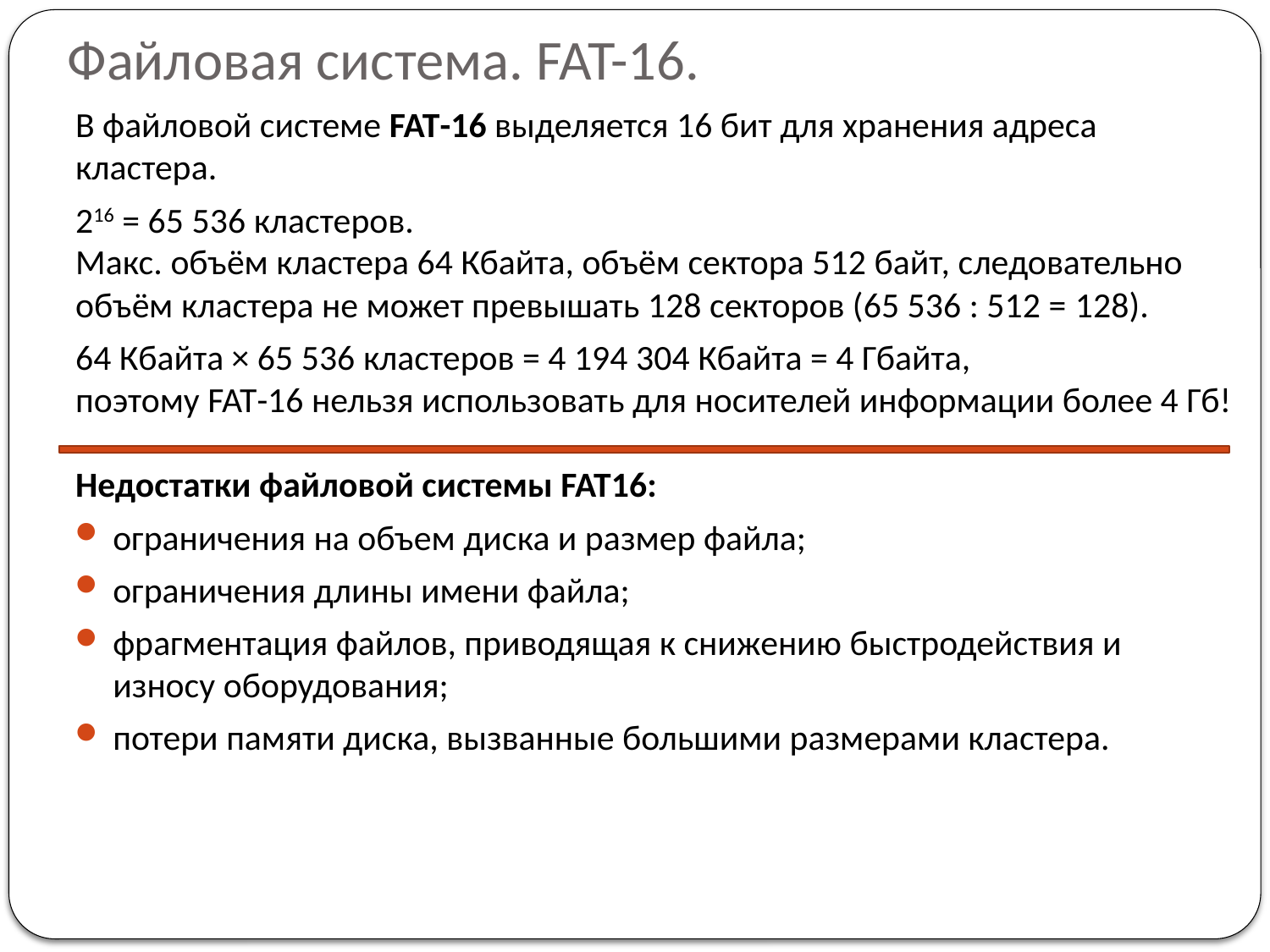

# Файловая система. FAT-16.
	В файловой системе FAT-16 выделяется 16 бит для хранения адреса кластера.
	216 = 65 536 кластеров.
Макс. объём кластера 64 Кбайта, объём сектора 512 байт, следовательно объём кластера не может превышать 128 секторов (65 536 : 512 = 128).
	64 Кбайта × 65 536 кластеров = 4 194 304 Кбайта = 4 Гбайта,
поэтому FAT-16 нельзя использовать для носителей информации более 4 Гб!

	Недостатки файловой системы FAT16:
ограничения на объем диска и размер файла;
ограничения длины имени файла;
фрагментация файлов, приводящая к снижению быстродействия и износу оборудования;
потери памяти диска, вызванные большими размерами кластера.